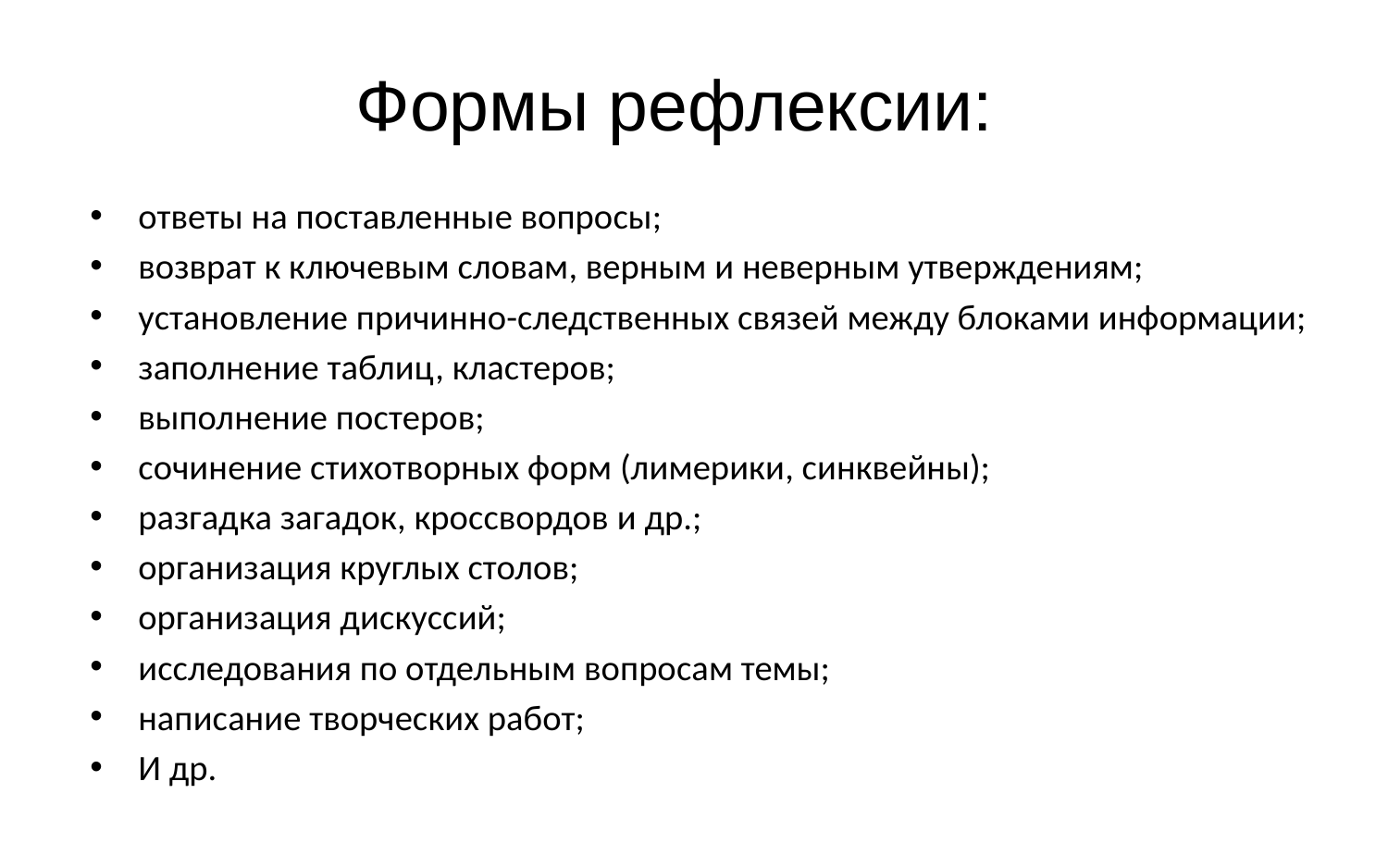

# Формы рефлексии:
ответы на поставленные вопросы;
возврат к ключевым словам, верным и неверным утверждениям;
установление причинно-следственных связей между блоками информации;
заполнение таблиц, кластеров;
выполнение постеров;
сочинение стихотворных форм (лимерики, синквейны);
разгадка загадок, кроссвордов и др.;
организация круглых столов;
организация дискуссий;
исследования по отдельным вопросам темы;
написание творческих работ;
И др.